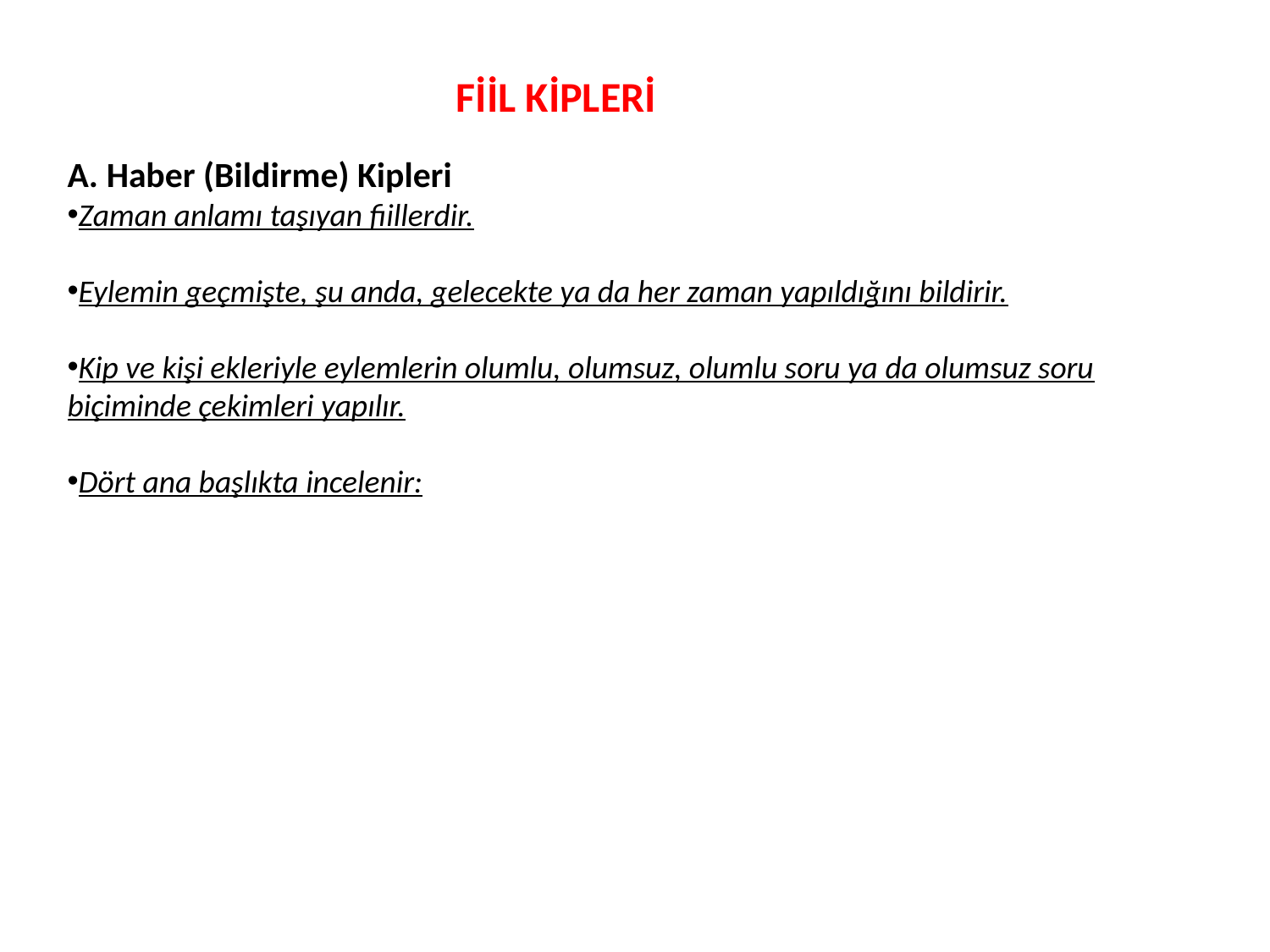

FİİL KİPLERİ
A. Haber (Bildirme) Kipleri
Zaman anlamı taşıyan fiillerdir.

Eylemin geçmişte, şu anda, gelecekte ya da her zaman yapıldığını bildirir.

Kip ve kişi ekleriyle eylemlerin olumlu, olumsuz, olumlu soru ya da olumsuz soru biçiminde çekimleri yapılır.

Dört ana başlıkta incelenir: